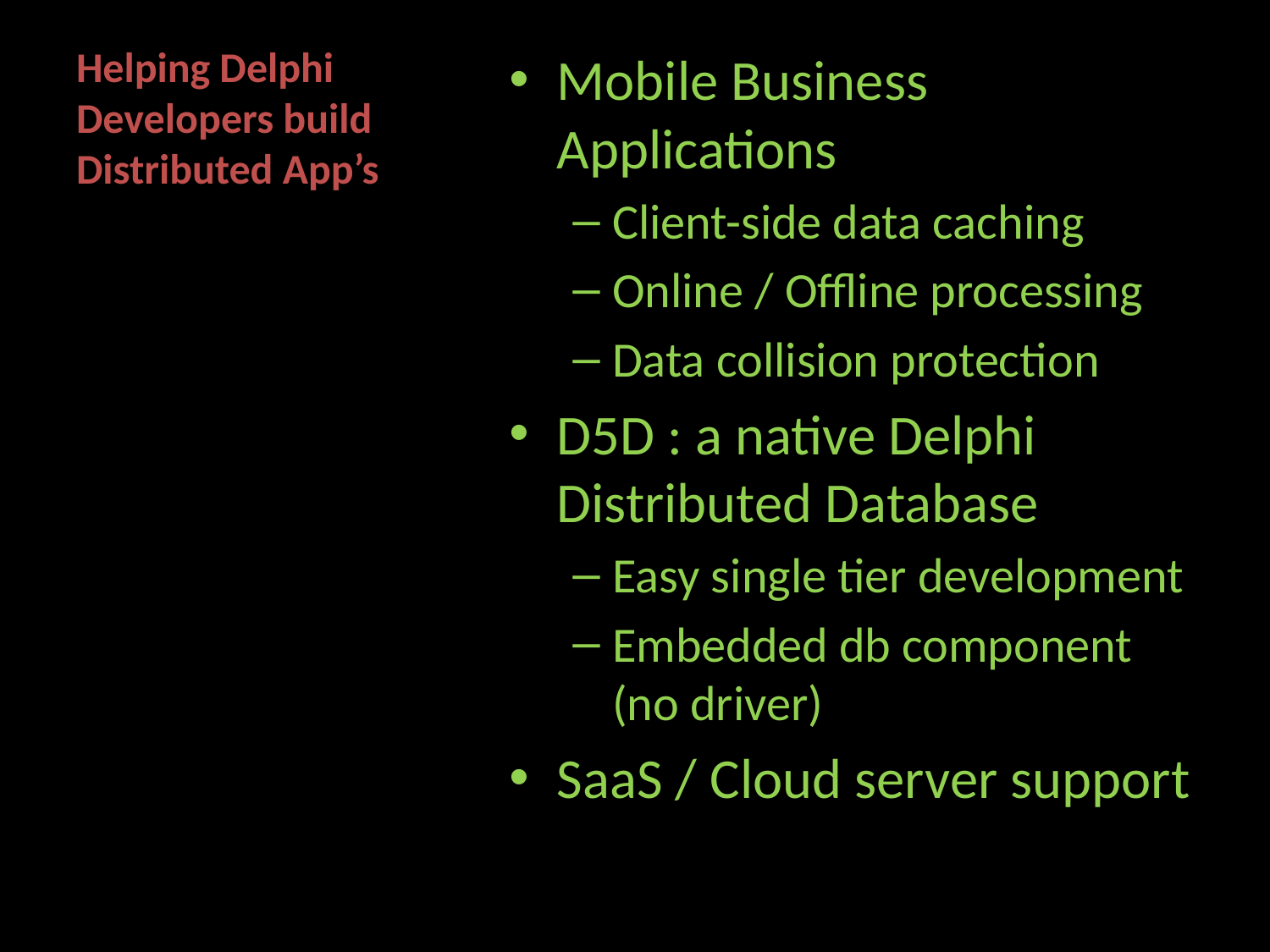

# Helping Delphi Developers build Distributed App’s
Mobile Business Applications
Client-side data caching
Online / Offline processing
Data collision protection
D5D : a native Delphi Distributed Database
Easy single tier development
Embedded db component (no driver)
SaaS / Cloud server support